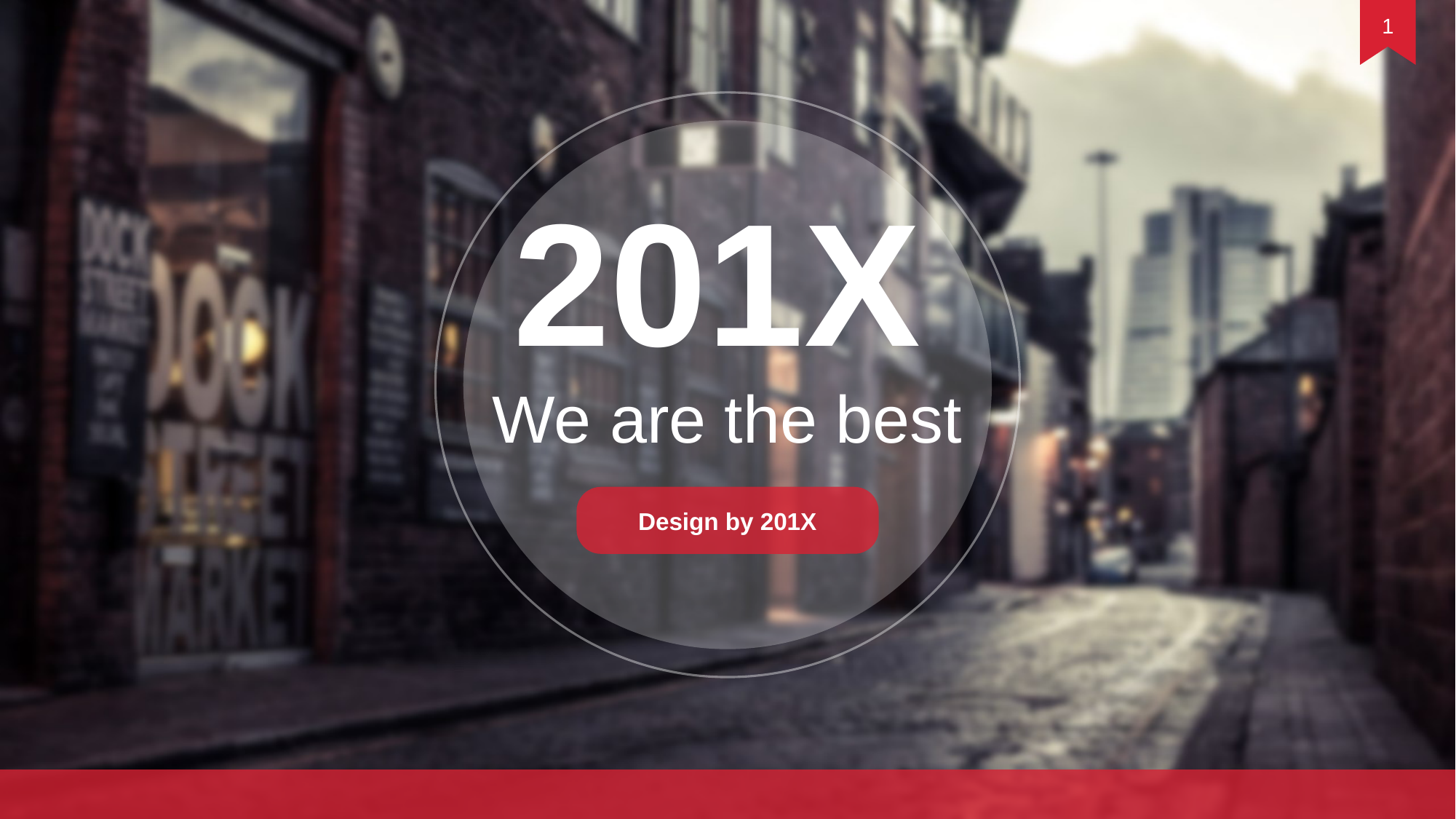

201X
We are the best

Design by 201X